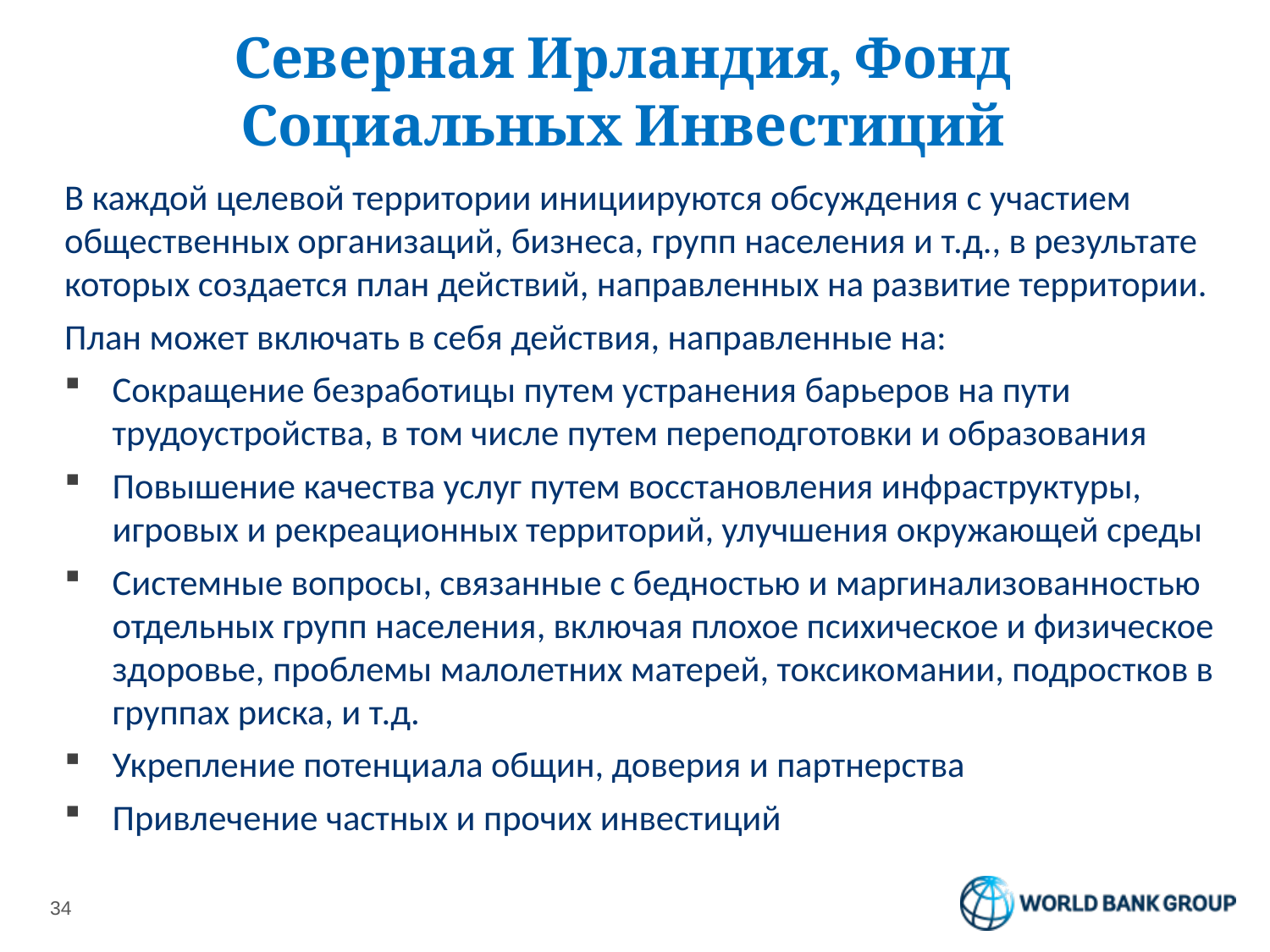

# Северная Ирландия, Фонд Социальных Инвестиций
В каждой целевой территории инициируются обсуждения с участием общественных организаций, бизнеса, групп населения и т.д., в результате которых создается план действий, направленных на развитие территории.
План может включать в себя действия, направленные на:
Сокращение безработицы путем устранения барьеров на пути трудоустройства, в том числе путем переподготовки и образования
Повышение качества услуг путем восстановления инфраструктуры, игровых и рекреационных территорий, улучшения окружающей среды
Системные вопросы, связанные с бедностью и маргинализованностью  отдельных групп населения, включая плохое психическое и физическое здоровье, проблемы малолетних матерей, токсикомании, подростков в группах риска, и т.д.
Укрепление потенциала общин, доверия и партнерства
Привлечение частных и прочих инвестиций

34